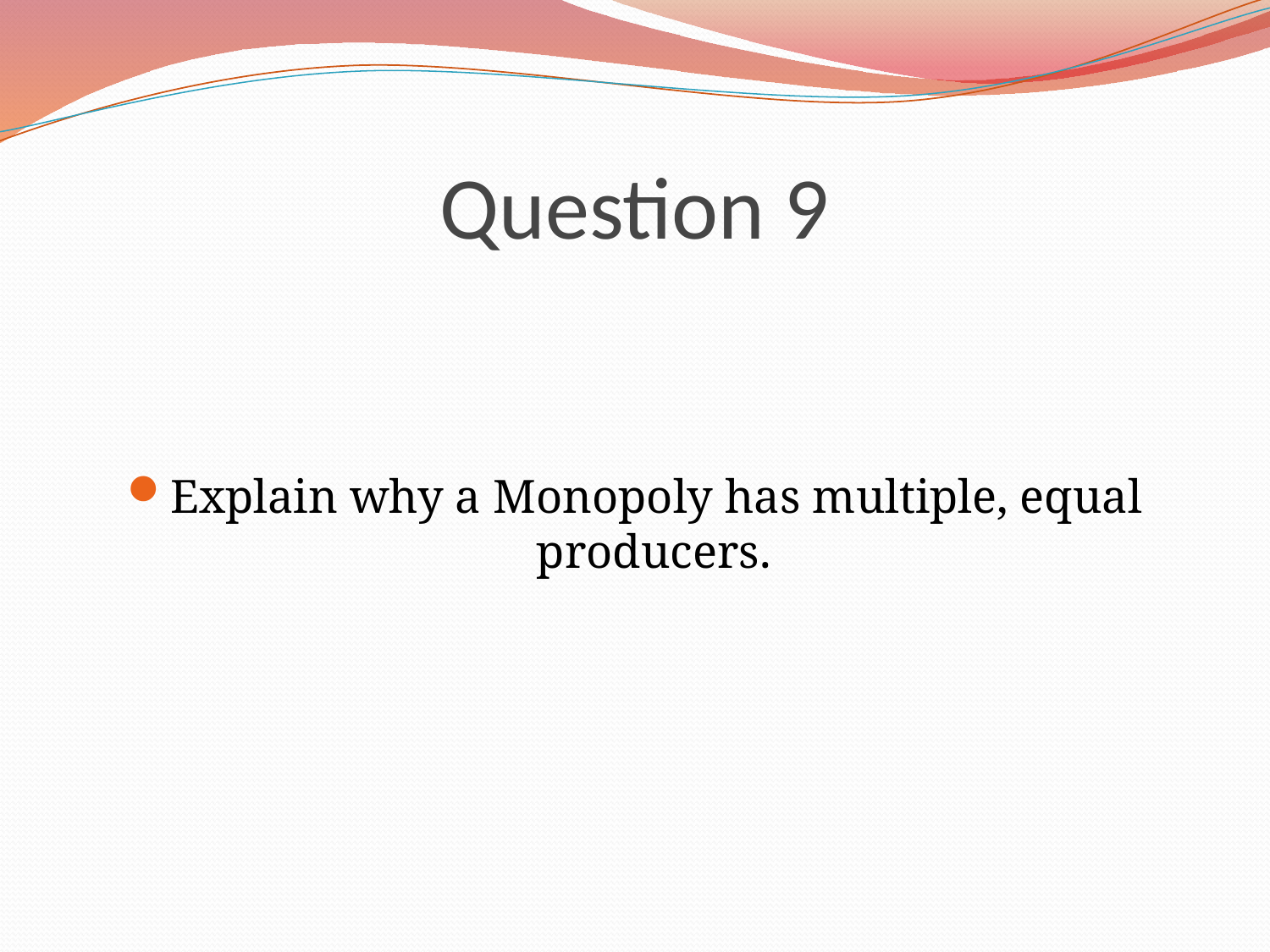

# Question 9

Explain why a Monopoly has multiple, equal producers.